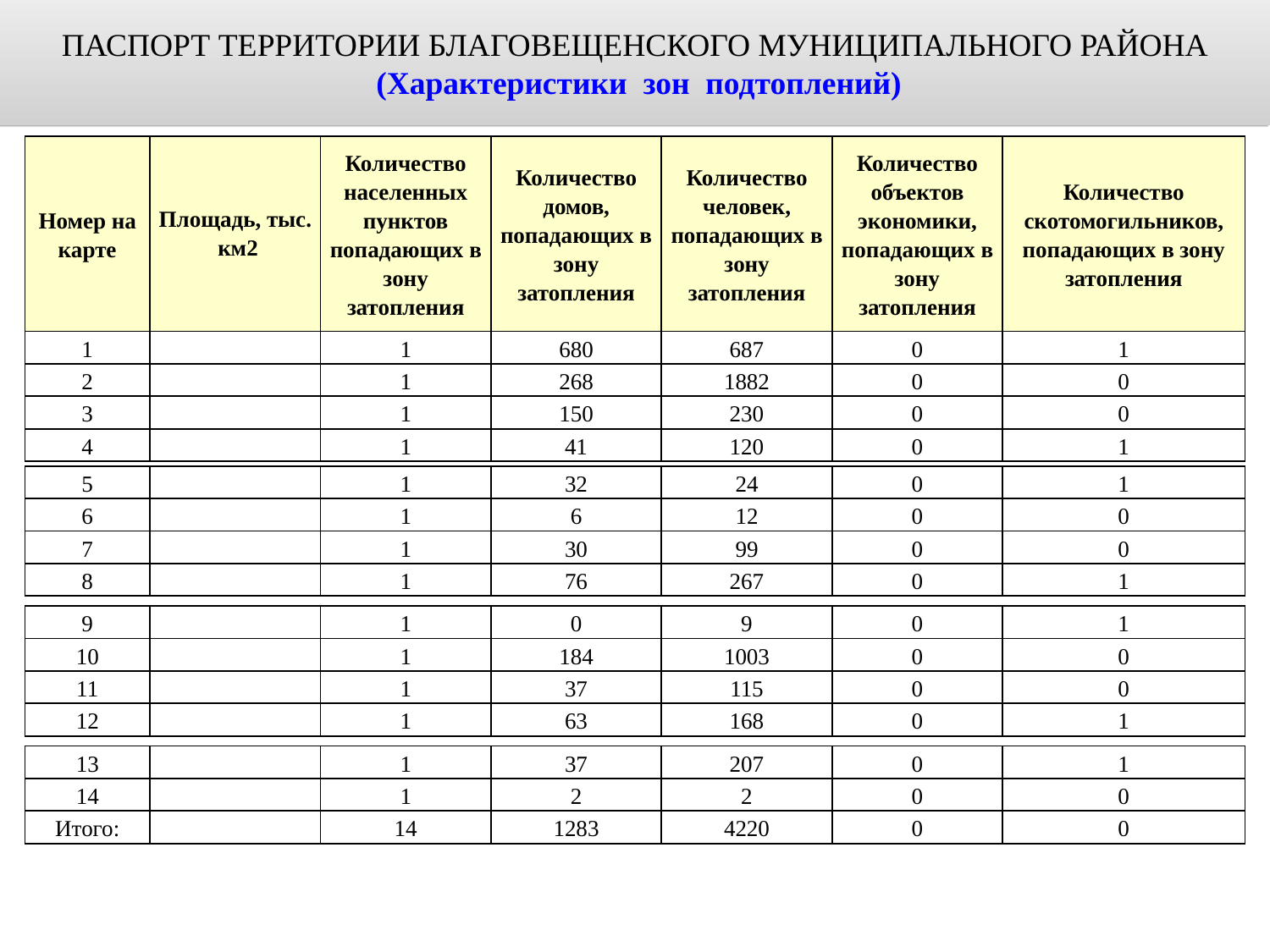

ПАСПОРТ ТЕРРИТОРИИ БЛАГОВЕЩЕНСКОГО МУНИЦИПАЛЬНОГО РАЙОНА
 (Характеристики  зон  подтоплений)
| Номер на карте | Площадь, тыс. км2 | Количество населенных пунктов попадающих в зону затопления | Количество домов, попадающих в зону затопления | Количество человек, попадающих в зону затопления | Количество объектов экономики, попадающих в зону затопления | Количество скотомогильников, попадающих в зону затопления |
| --- | --- | --- | --- | --- | --- | --- |
| 1 |  | 1 | 680 | 687 | 0 | 1 |
| 2 |  | 1 | 268 | 1882 | 0 | 0 |
| 3 |  | 1 | 150 | 230 | 0 | 0 |
| 4 |  | 1 | 41 | 120 | 0 | 1 |
| 5 |  | 1 | 32 | 24 | 0 | 1 |
| --- | --- | --- | --- | --- | --- | --- |
| 6 |  | 1 | 6 | 12 | 0 | 0 |
| 7 |  | 1 | 30 | 99 | 0 | 0 |
| 8 |  | 1 | 76 | 267 | 0 | 1 |
| 9 |  | 1 | 0 | 9 | 0 | 1 |
| --- | --- | --- | --- | --- | --- | --- |
| 10 |  | 1 | 184 | 1003 | 0 | 0 |
| 11 |  | 1 | 37 | 115 | 0 | 0 |
| 12 |  | 1 | 63 | 168 | 0 | 1 |
| 13 |  | 1 | 37 | 207 | 0 | 1 |
| --- | --- | --- | --- | --- | --- | --- |
| 14 |  | 1 | 2 | 2 | 0 | 0 |
| Итого: |  | 14 | 1283 | 4220 | 0 | 0 |